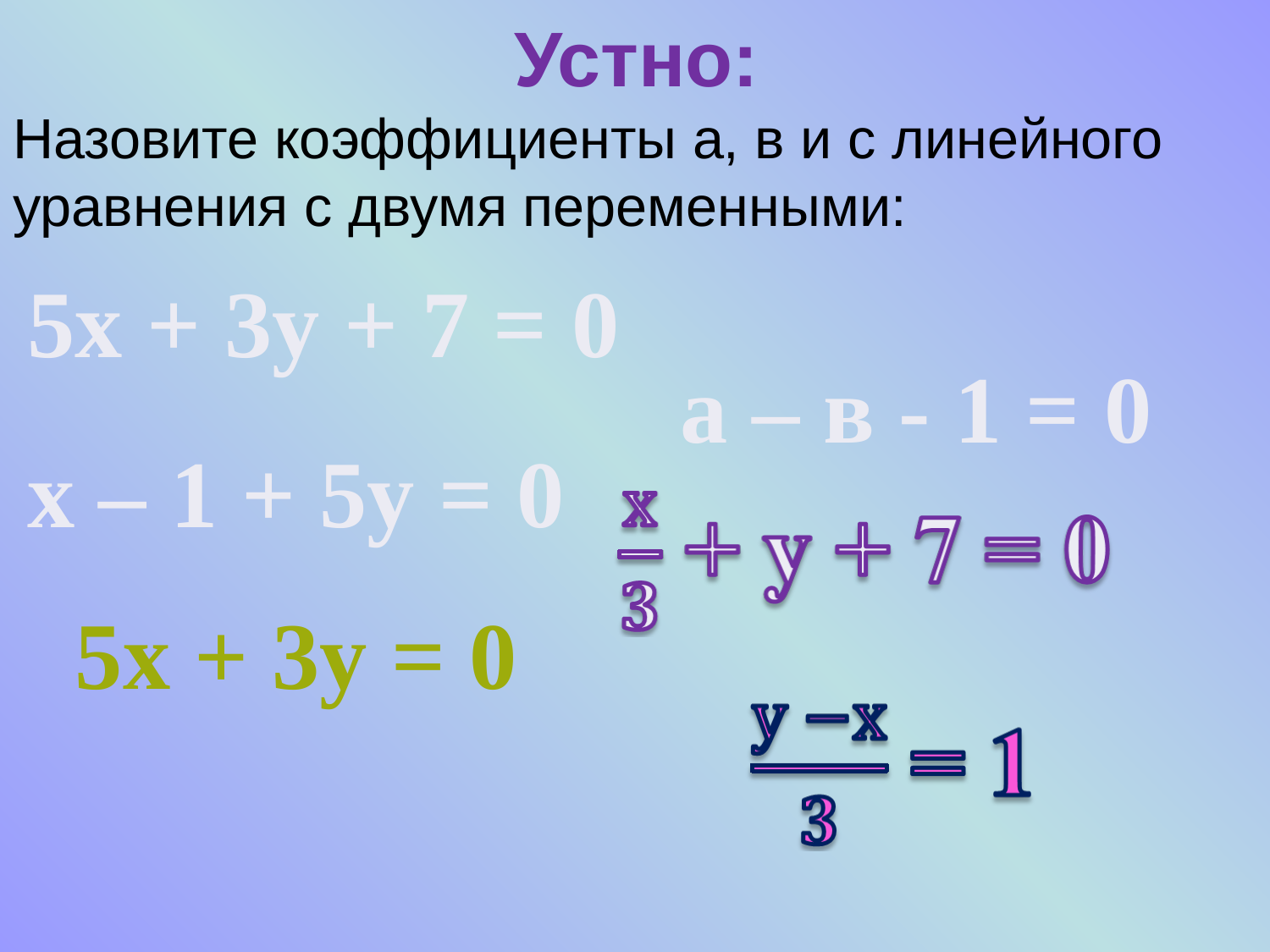

# Устно:
Назовите коэффициенты а, в и с линейного уравнения с двумя переменными:

5х + 3у + 7 = 0
а – в - 1 = 0
х – 1 + 5у = 0

5х + 3у = 0